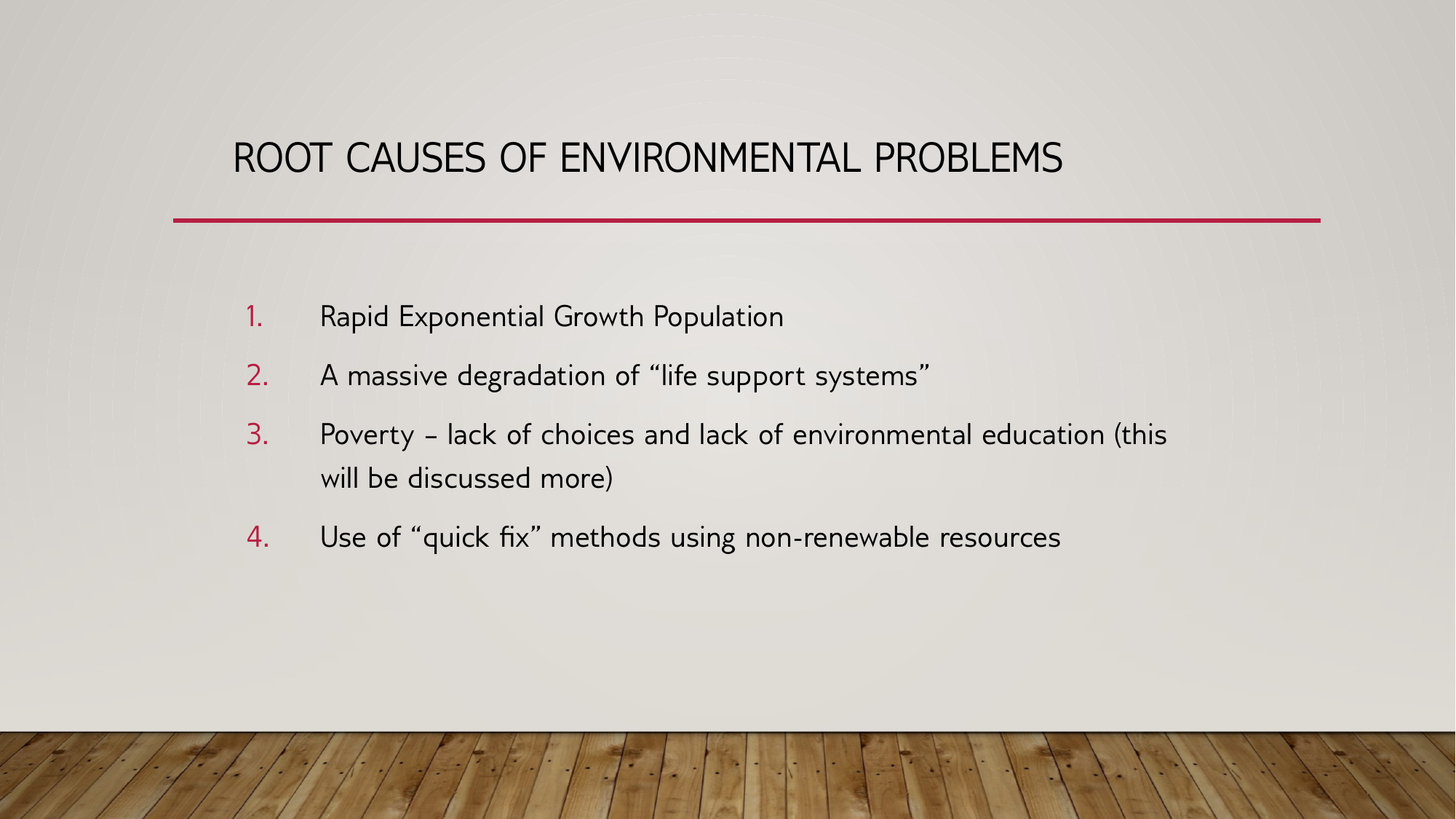

# Root Causes of Environmental Problems
Rapid Exponential Growth Population
A massive degradation of “life support systems”
Poverty – lack of choices and lack of environmental education (this will be discussed more)
Use of “quick fix” methods using non-renewable resources